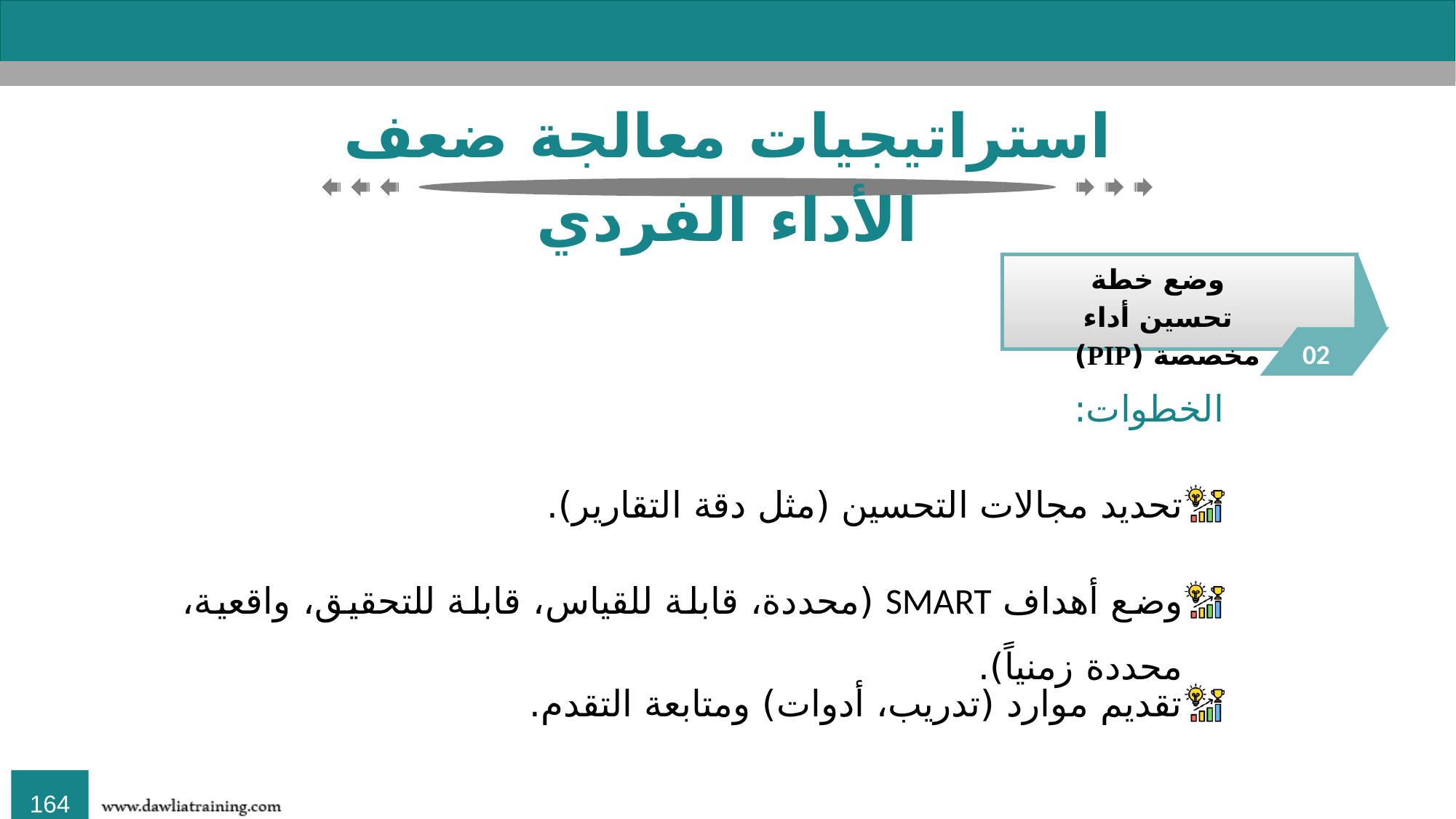

استراتيجيات معالجة ضعف الأداء الفردي

وضع خطة تحسين أداء مخصصة (PIP)

02
الخطوات:
تحديد مجالات التحسين (مثل دقة التقارير).
وضع أهداف SMART (محددة، قابلة للقياس، قابلة للتحقيق، واقعية، محددة زمنياً).
تقديم موارد (تدريب، أدوات) ومتابعة التقدم.